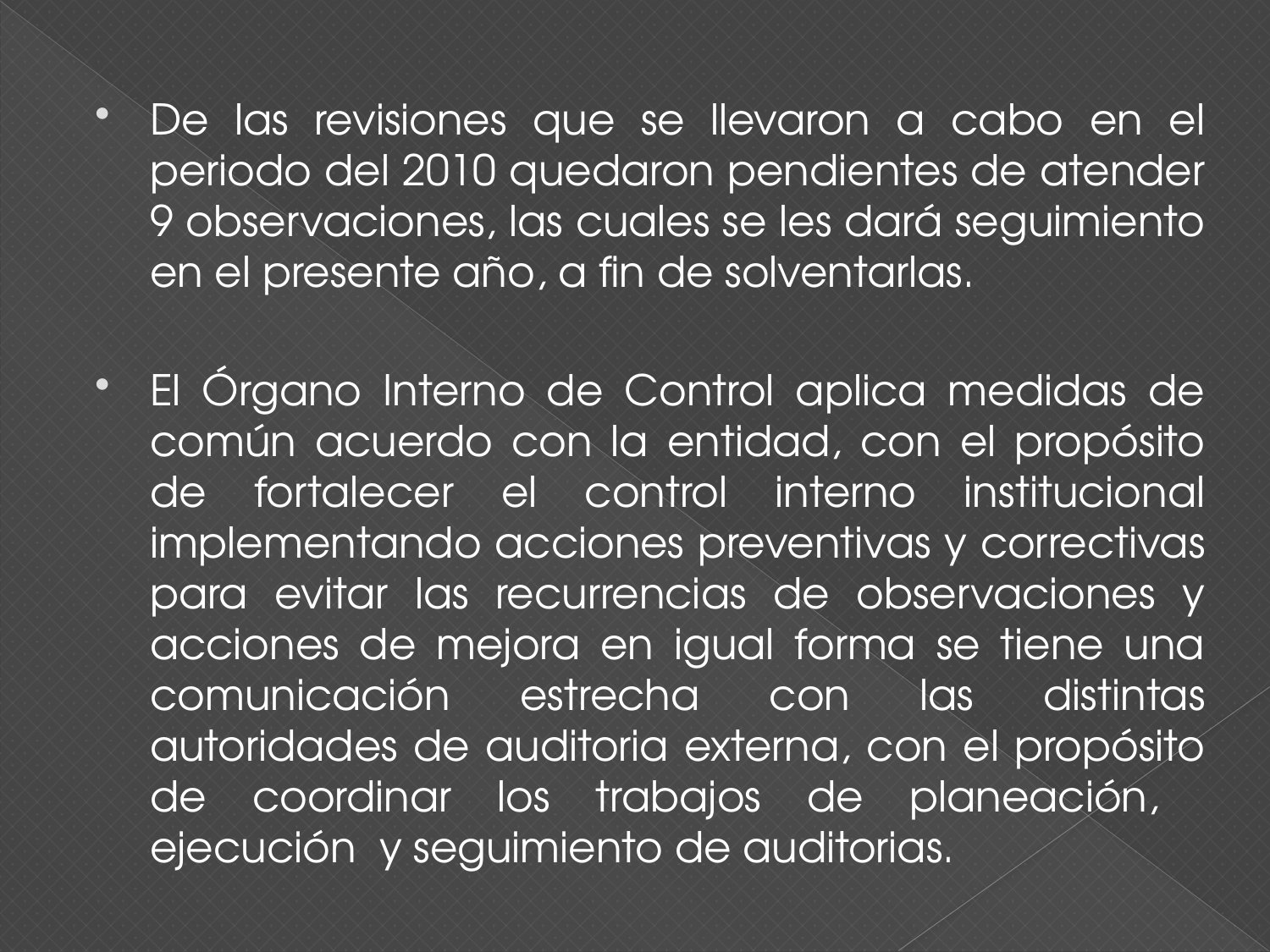

De las revisiones que se llevaron a cabo en el periodo del 2010 quedaron pendientes de atender 9 observaciones, las cuales se les dará seguimiento en el presente año, a fin de solventarlas.

El Órgano Interno de Control aplica medidas de común acuerdo con la entidad, con el propósito de fortalecer el control interno institucional implementando acciones preventivas y correctivas para evitar las recurrencias de observaciones y acciones de mejora en igual forma se tiene una comunicación estrecha con las distintas autoridades de auditoria externa, con el propósito de coordinar los trabajos de planeación,  ejecución  y seguimiento de auditorias.